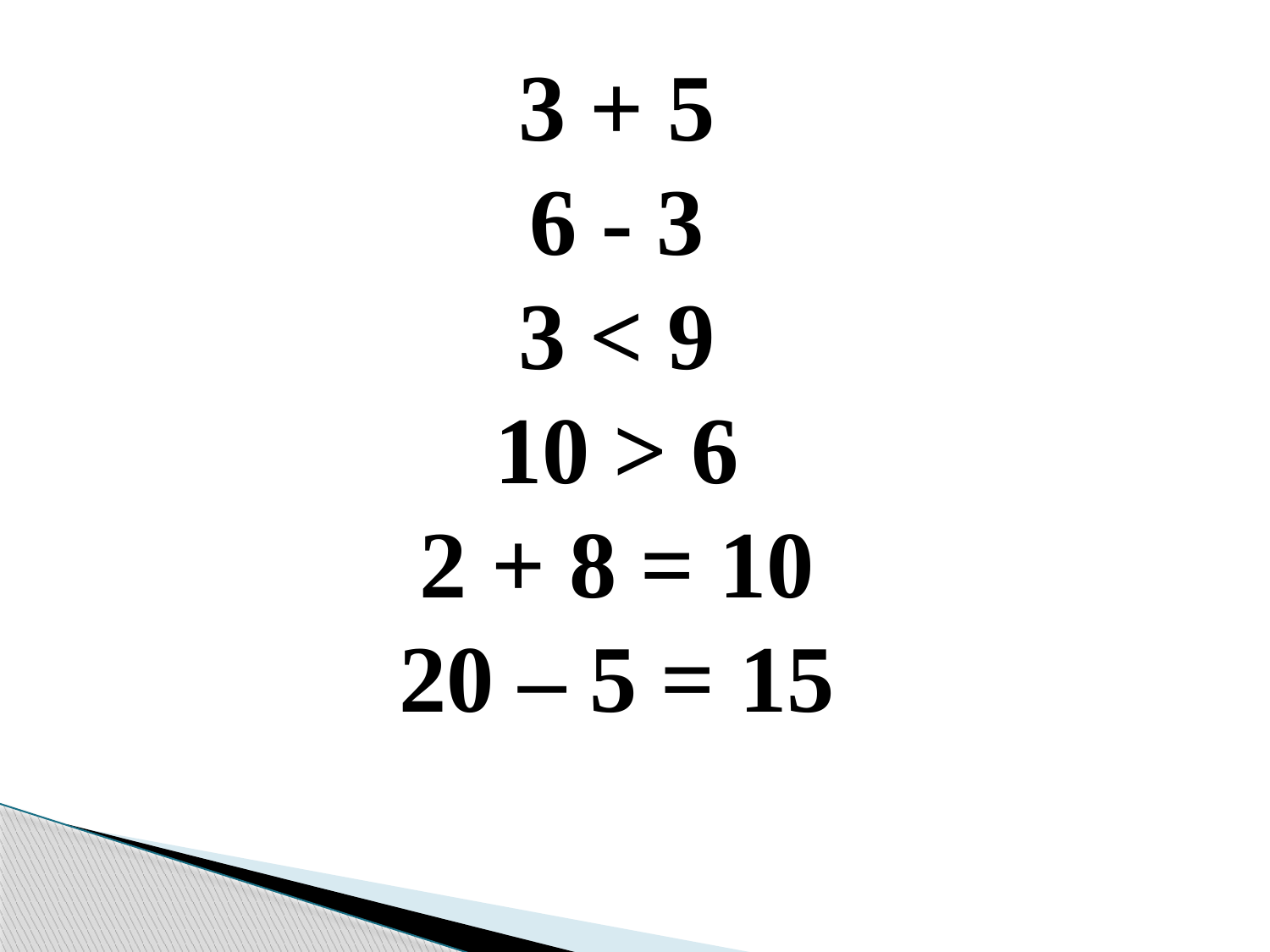

3 + 5
6 - 3
3 < 9
10 > 6
2 + 8 = 10
20 – 5 = 15